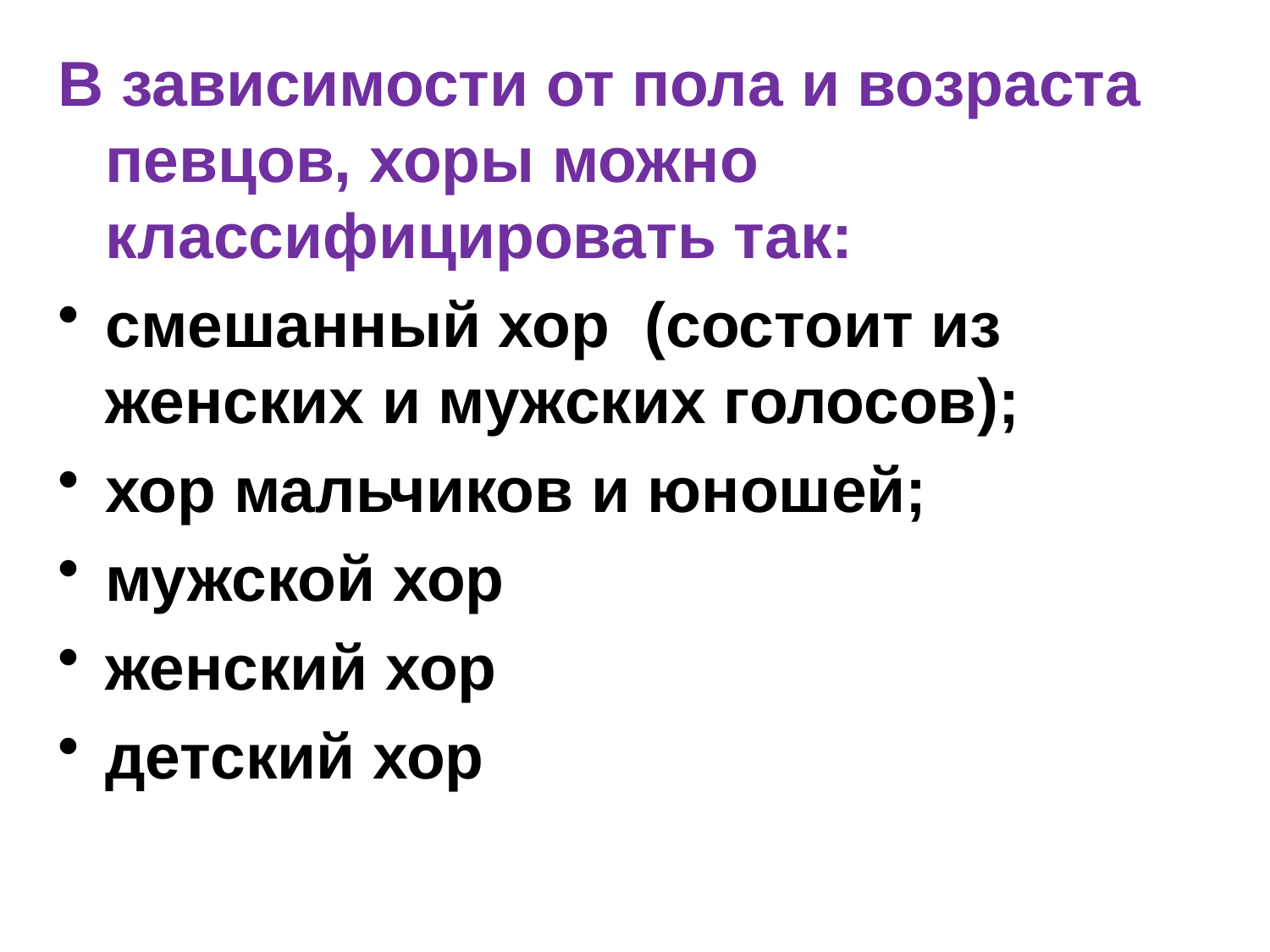

В зависимости от пола и возраста певцов, хоры можно классифицировать так:
смешанный хор  (состоит из женских и мужских голосов);
хор мальчиков и юношей;
мужской хор
женский хор
детский хор

#